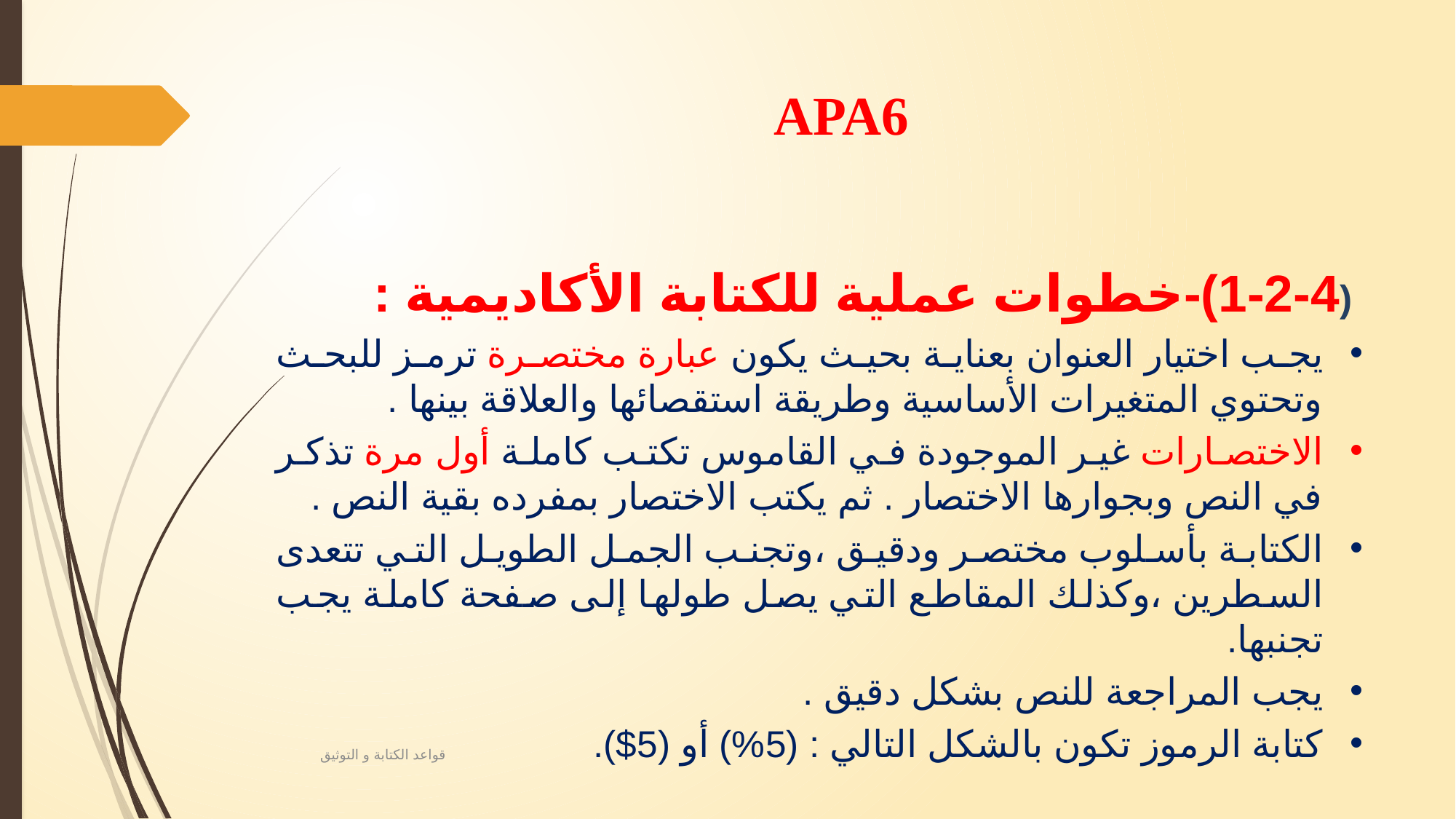

# APA6
 (1-2-4)-خطوات عملية للكتابة الأكاديمية :
يجب اختيار العنوان بعناية بحيث يكون عبارة مختصرة ترمز للبحث وتحتوي المتغيرات الأساسية وطريقة استقصائها والعلاقة بينها .
الاختصارات غير الموجودة في القاموس تكتب كاملة أول مرة تذكر في النص وبجوارها الاختصار . ثم يكتب الاختصار بمفرده بقية النص .
الكتابة بأسلوب مختصر ودقيق ،وتجنب الجمل الطويل التي تتعدى السطرين ،وكذلك المقاطع التي يصل طولها إلى صفحة كاملة يجب تجنبها.
يجب المراجعة للنص بشكل دقيق .
كتابة الرموز تكون بالشكل التالي : (5%) أو (5$).

قواعد الكتابة و التوثيق